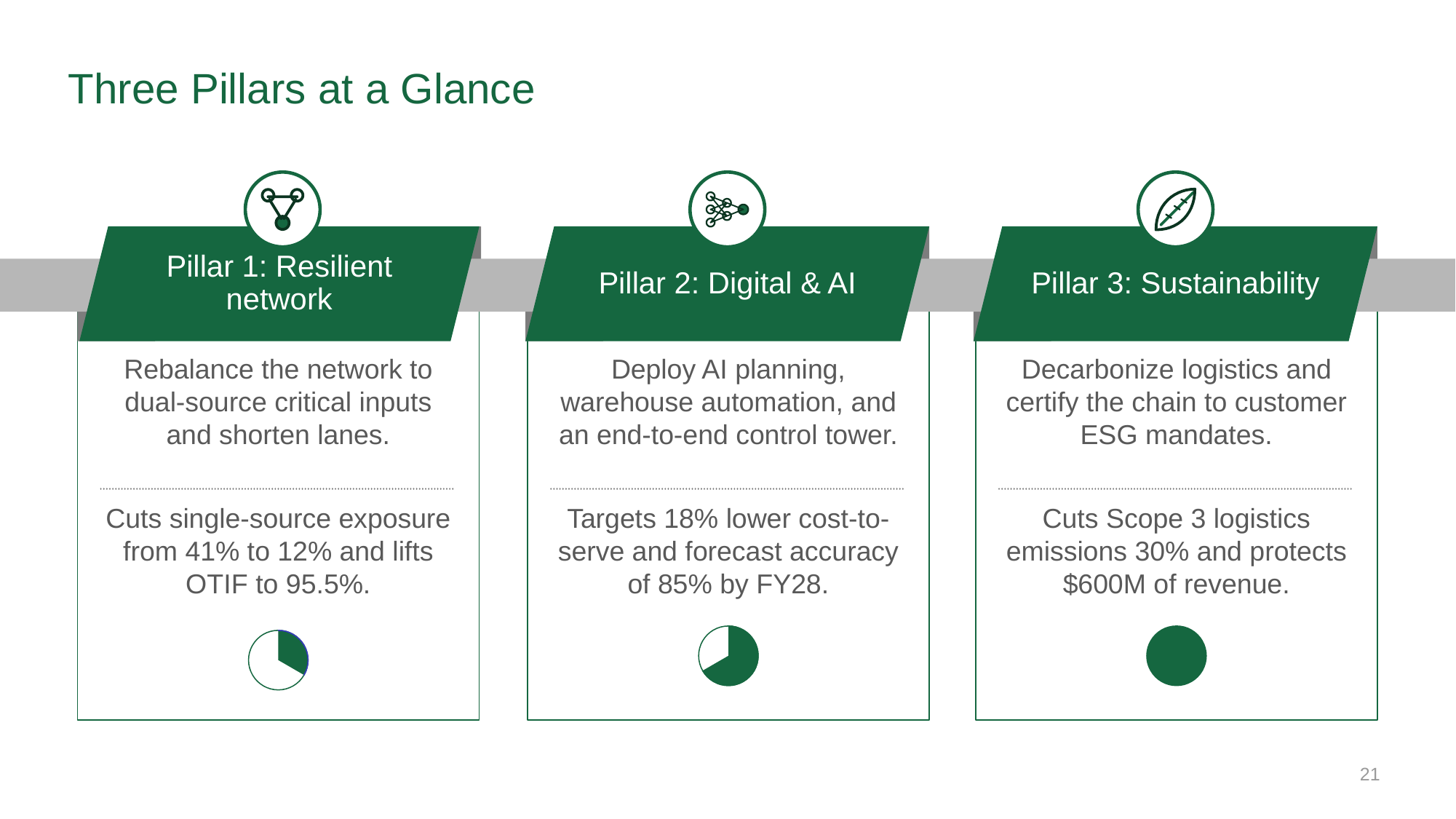

# Three Pillars at a Glance

Pillar 1: Resilient network

Pillar 2: Digital & AI

Pillar 3: Sustainability

Rebalance the network to dual-source critical inputs and shorten lanes.
Deploy AI planning, warehouse automation, and an end-to-end control tower.
Decarbonize logistics and certify the chain to customer ESG mandates.
Cuts single-source exposure from 41% to 12% and lifts OTIF to 95.5%.
Targets 18% lower cost-to-serve and forecast accuracy of 85% by FY28.
Cuts Scope 3 logistics emissions 30% and protects $600M of revenue.

21